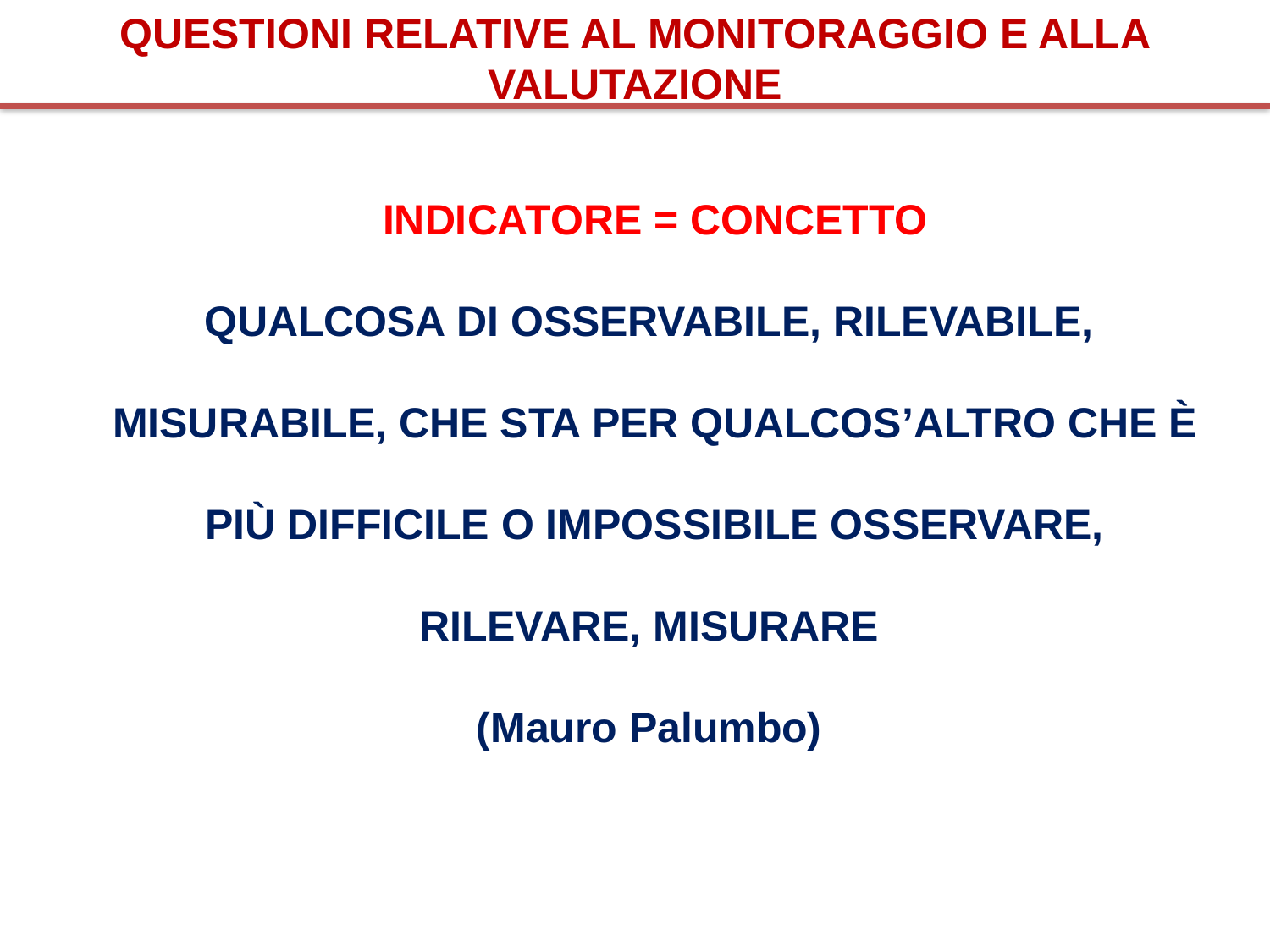

QUESTIONI RELATIVE AL MONITORAGGIO E ALLA VALUTAZIONE
INDICATORE = CONCETTO

QUALCOSA DI OSSERVABILE, RILEVABILE,

MISURABILE, CHE STA PER QUALCOS’ALTRO CHE È

 PIÙ DIFFICILE O IMPOSSIBILE OSSERVARE,

RILEVARE, MISURARE

(Mauro Palumbo)